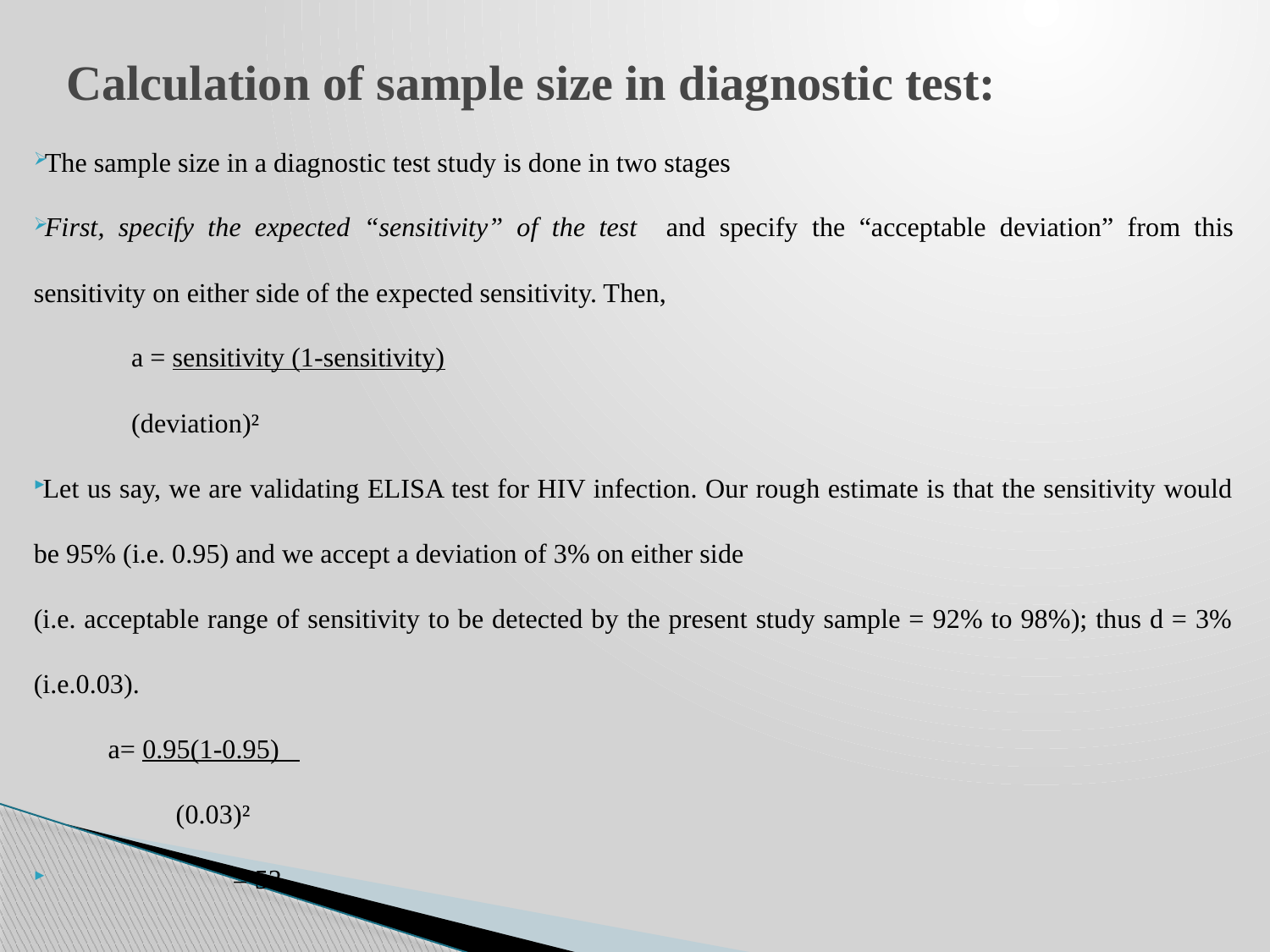

# Calculation of sample size in diagnostic test:
The sample size in a diagnostic test study is done in two stages
First, specify the expected “sensitivity” of the test  and specify the “acceptable deviation” from this sensitivity on either side of the expected sensitivity. Then,
	a = sensitivity (1-sensitivity)
              		(deviation)²
Let us say, we are validating ELISA test for HIV infection. Our rough estimate is that the sensitivity would be 95% (i.e. 0.95) and we accept a deviation of 3% on either side
(i.e. acceptable range of sensitivity to be detected by the present study sample = 92% to 98%); thus d = 3% (i.e.0.03).
           a= 0.95(1-0.95)
                     (0.03)²
                            = 53